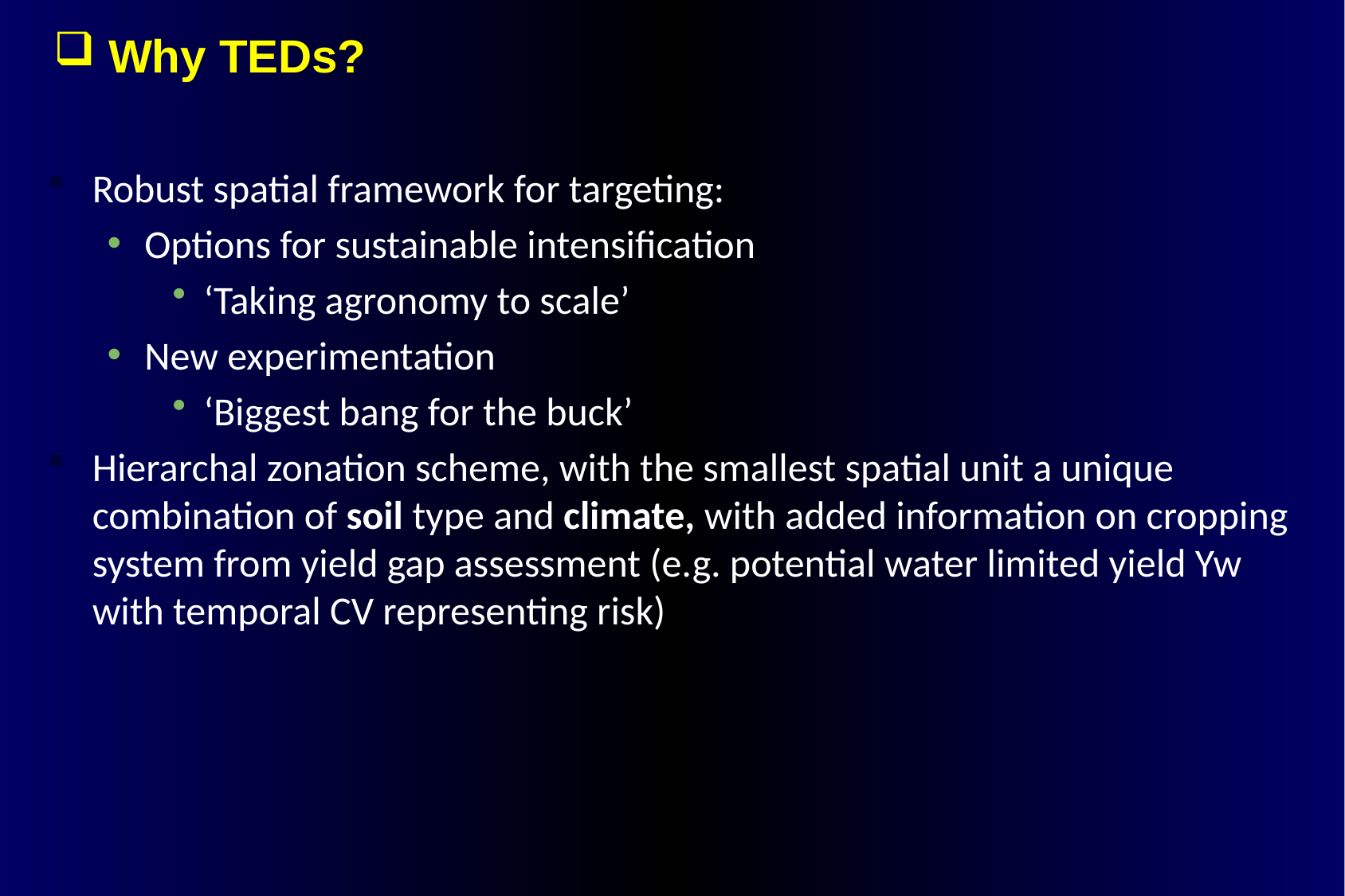

Why TEDs?
Robust spatial framework for targeting:
Options for sustainable intensification
‘Taking agronomy to scale’
New experimentation
‘Biggest bang for the buck’
Hierarchal zonation scheme, with the smallest spatial unit a unique combination of soil type and climate, with added information on cropping system from yield gap assessment (e.g. potential water limited yield Yw with temporal CV representing risk)